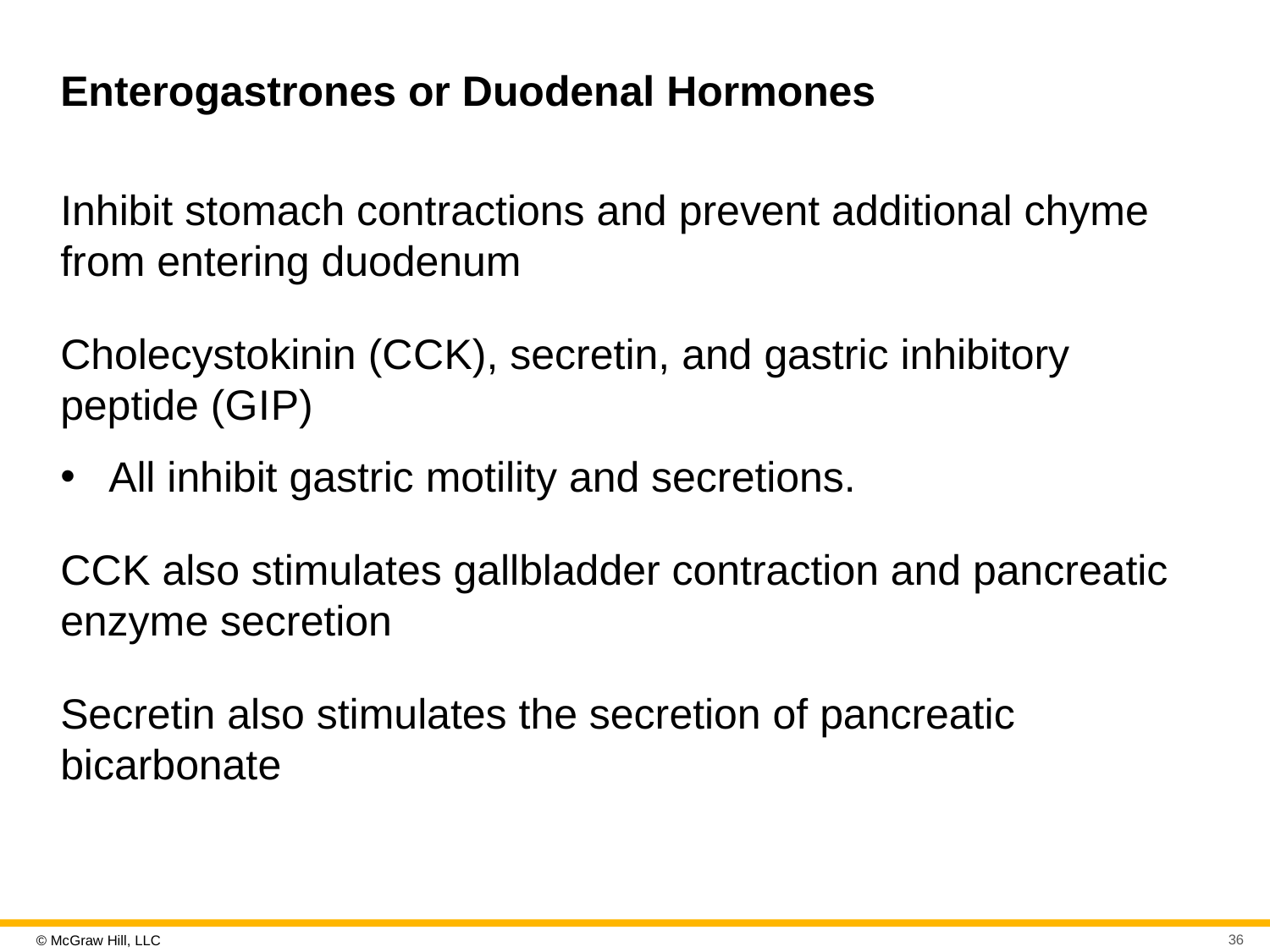

# Enterogastrones or Duodenal Hormones
Inhibit stomach contractions and prevent additional chyme from entering duodenum
Cholecystokinin (C C K), secretin, and gastric inhibitory peptide (G I P)
All inhibit gastric motility and secretions.
C C K also stimulates gallbladder contraction and pancreatic enzyme secretion
Secretin also stimulates the secretion of pancreatic bicarbonate
36